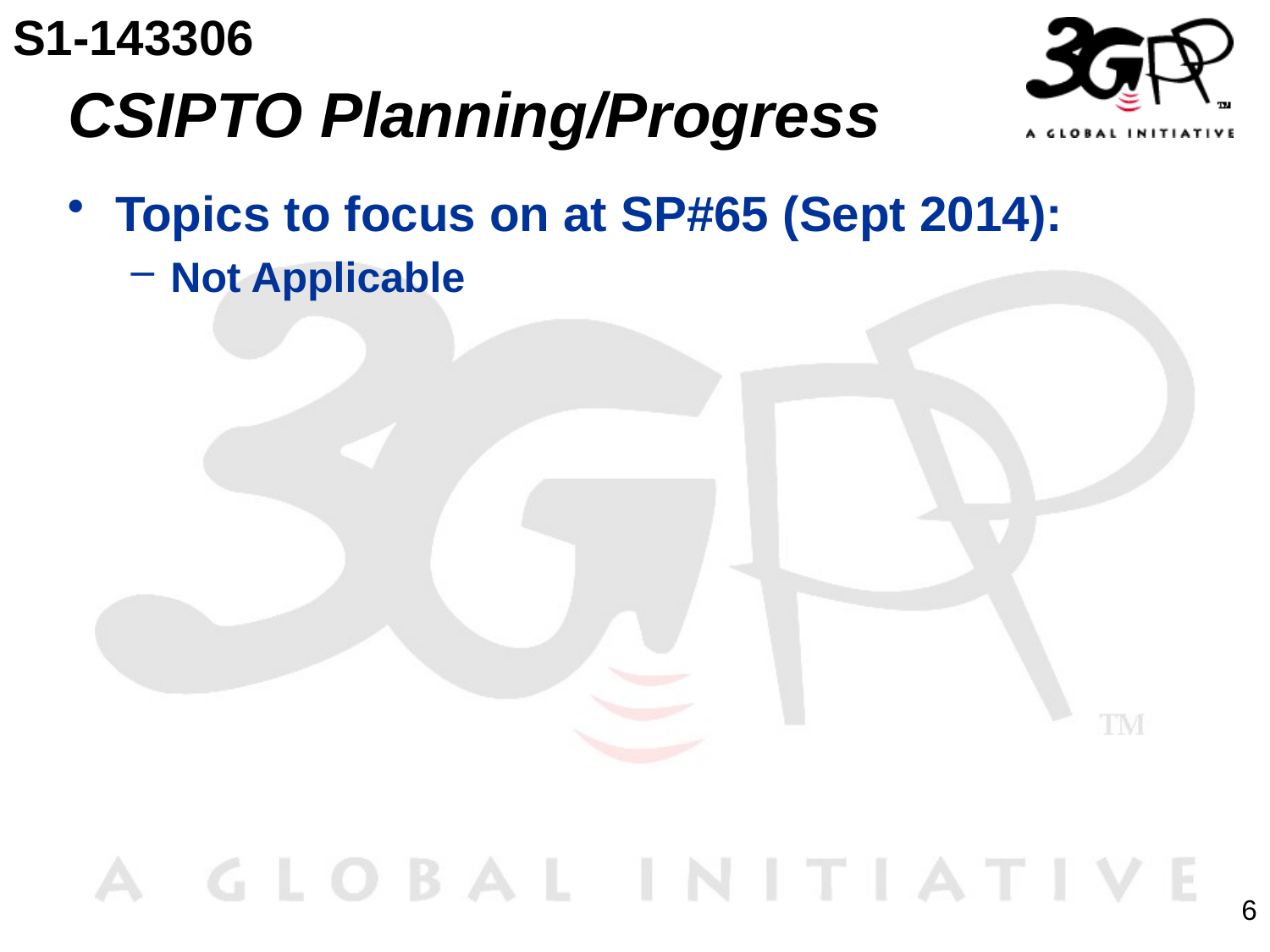

S1-143306
# CSIPTO Planning/Progress
Topics to focus on at SP#65 (Sept 2014):
Not Applicable

6